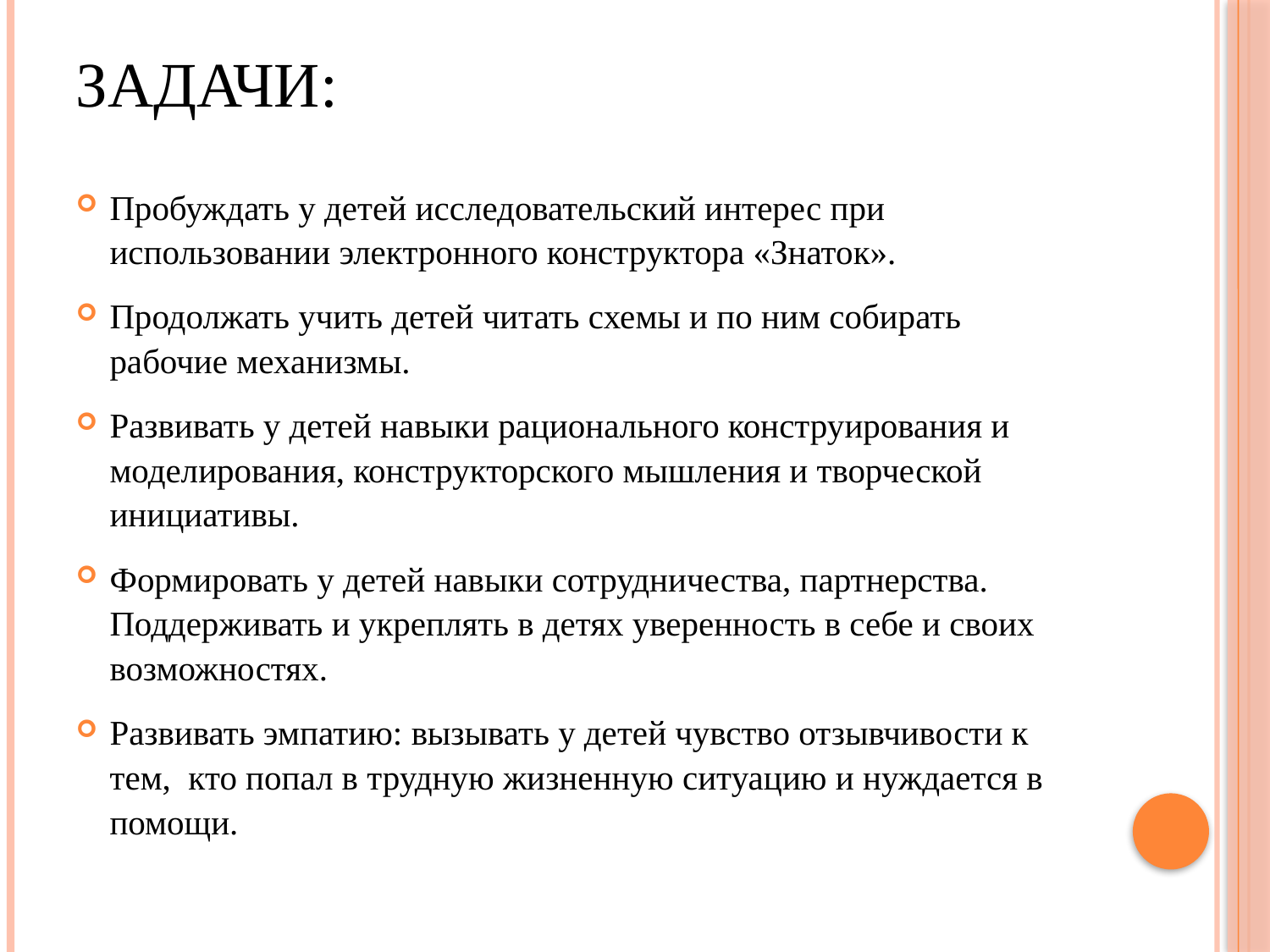

# Задачи:
Пробуждать у детей исследовательский интерес при использовании электронного конструктора «Знаток».
Продолжать учить детей читать схемы и по ним собирать рабочие механизмы.
Развивать у детей навыки рационального конструирования и моделирования, конструкторского мышления и творческой инициативы.
Формировать у детей навыки сотрудничества, партнерства. Поддерживать и укреплять в детях уверенность в себе и своих возможностях.
Развивать эмпатию: вызывать у детей чувство отзывчивости к тем,  кто попал в трудную жизненную ситуацию и нуждается в помощи.